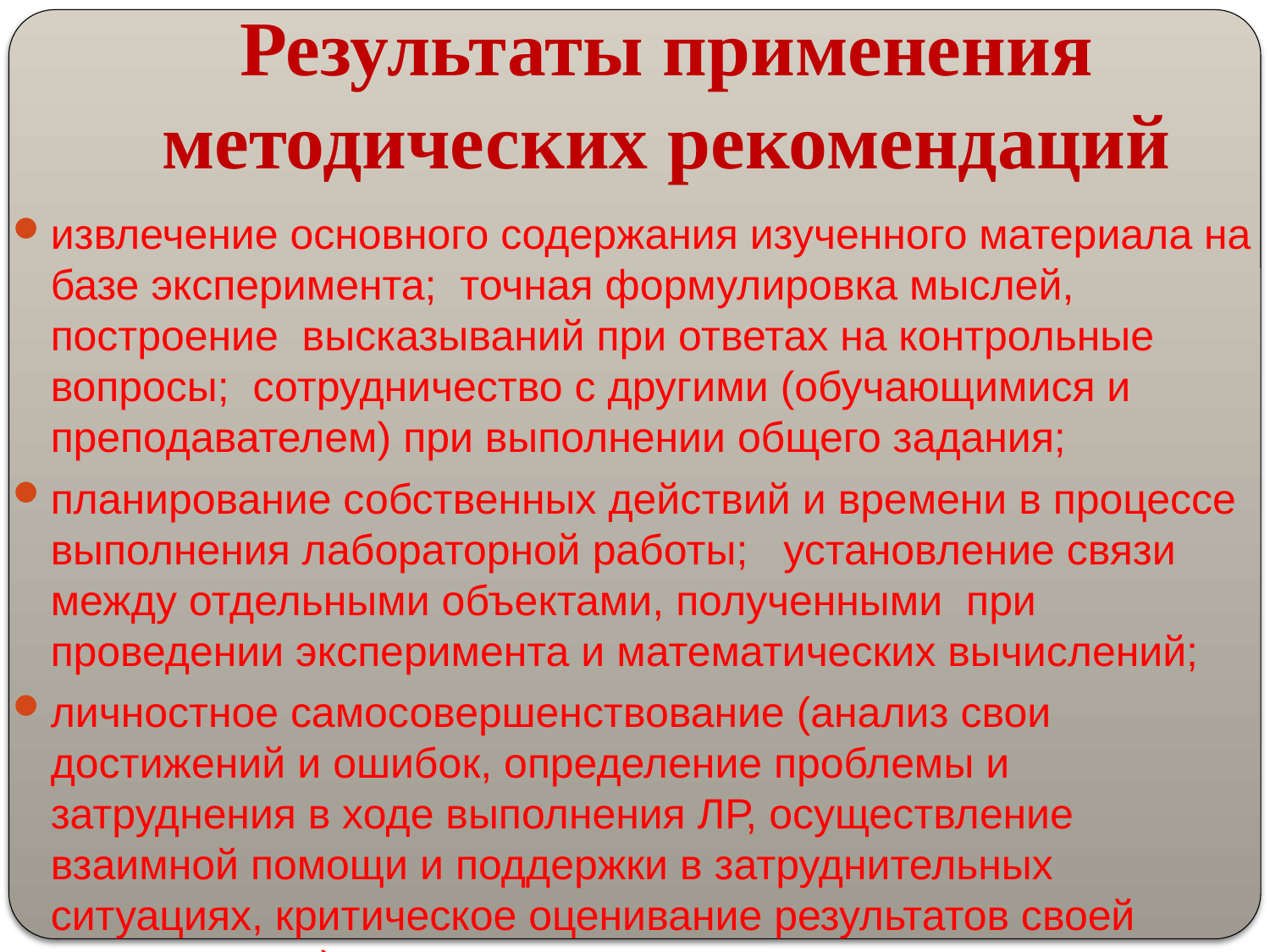

# Результаты применения методических рекомендаций
извлечение основного содержания изученного материала на базе эксперимента;  точная формулировка мыслей, построение  высказываний при ответах на контрольные вопросы;  сотрудничество с другими (обучающимися и преподавателем) при выполнении общего задания;
планирование собственных действий и времени в процессе выполнения лабораторной работы;   установление связи между отдельными объектами, полученными  при проведении эксперимента и математических вычислений;
личностное самосовершенствование (анализ свои достижений и ошибок, определение проблемы и затруднения в ходе выполнения ЛР, осуществление взаимной помощи и поддержки в затруднительных ситуациях, критическое оценивание результатов своей деятельности)